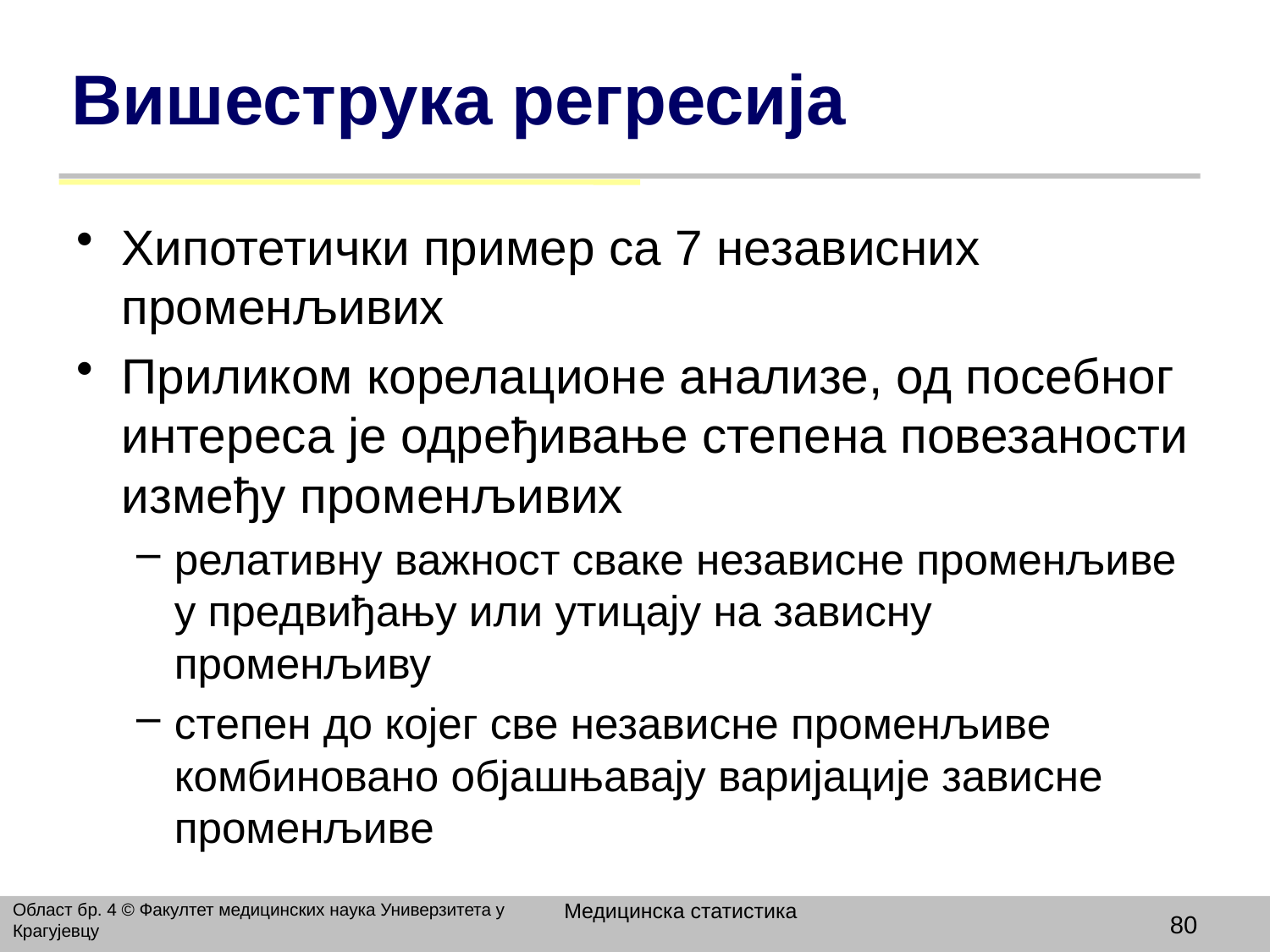

# Вишеструка регресија
Хипотетички пример са 7 независних променљивих
Приликом корелационе анализе, од посебног интереса је одређивање степена повезаности између променљивих
релативну важност сваке независне променљиве у предвиђању или утицају на зависну променљиву
степен до којег све независне променљиве комбиновано објашњавају варијације зависне променљиве

Медицинска статистика
Област бр. 4 © Факултет медицинских наука Универзитета у Крагујевцу
80